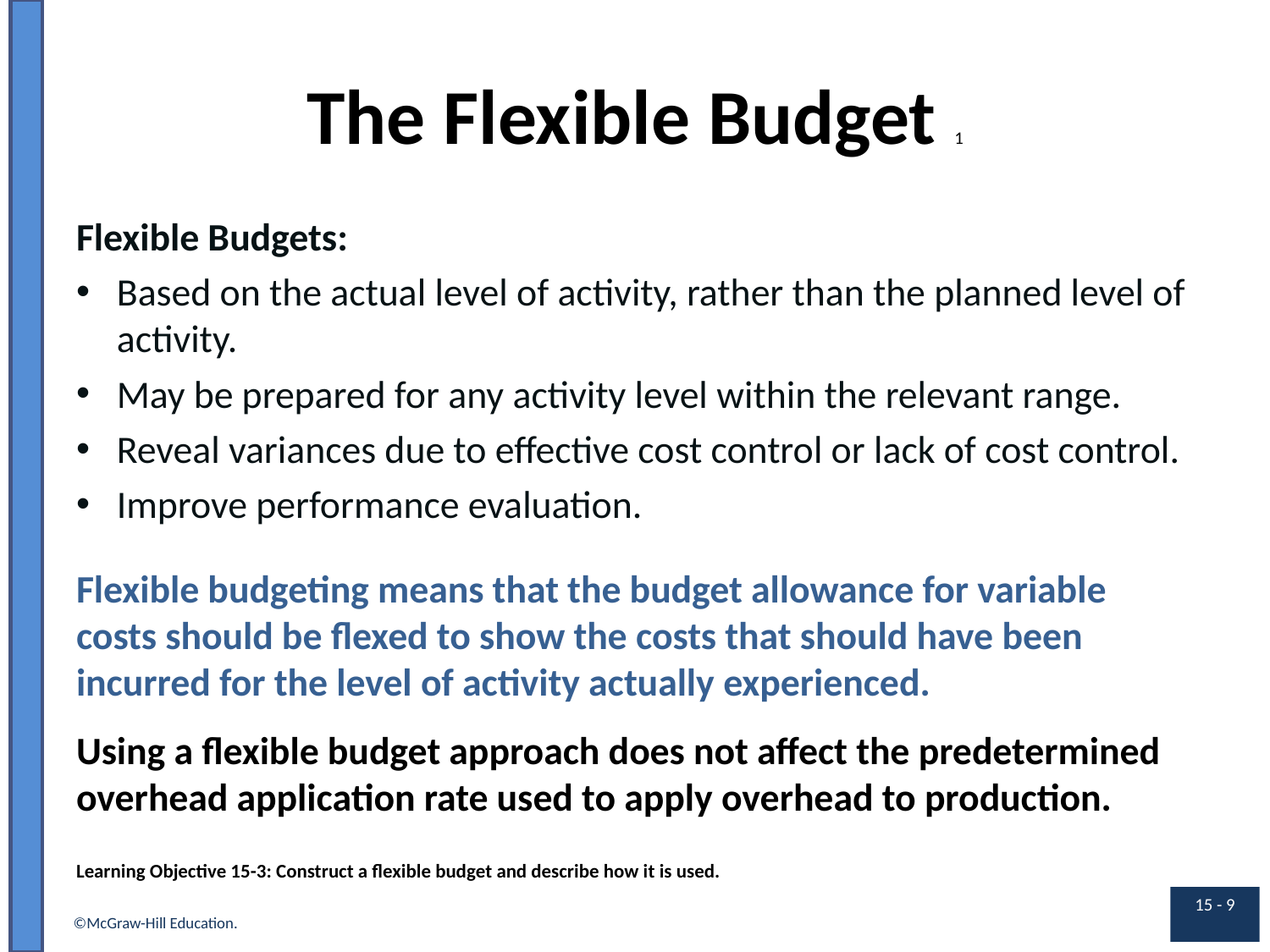

# The Flexible Budget 1
Flexible Budgets:
Based on the actual level of activity, rather than the planned level of activity.
May be prepared for any activity level within the relevant range.
Reveal variances due to effective cost control or lack of cost control.
Improve performance evaluation.
Flexible budgeting means that the budget allowance for variable costs should be flexed to show the costs that should have been incurred for the level of activity actually experienced.
Using a flexible budget approach does not affect the predetermined overhead application rate used to apply overhead to production.
Learning Objective 15-3: Construct a flexible budget and describe how it is used.